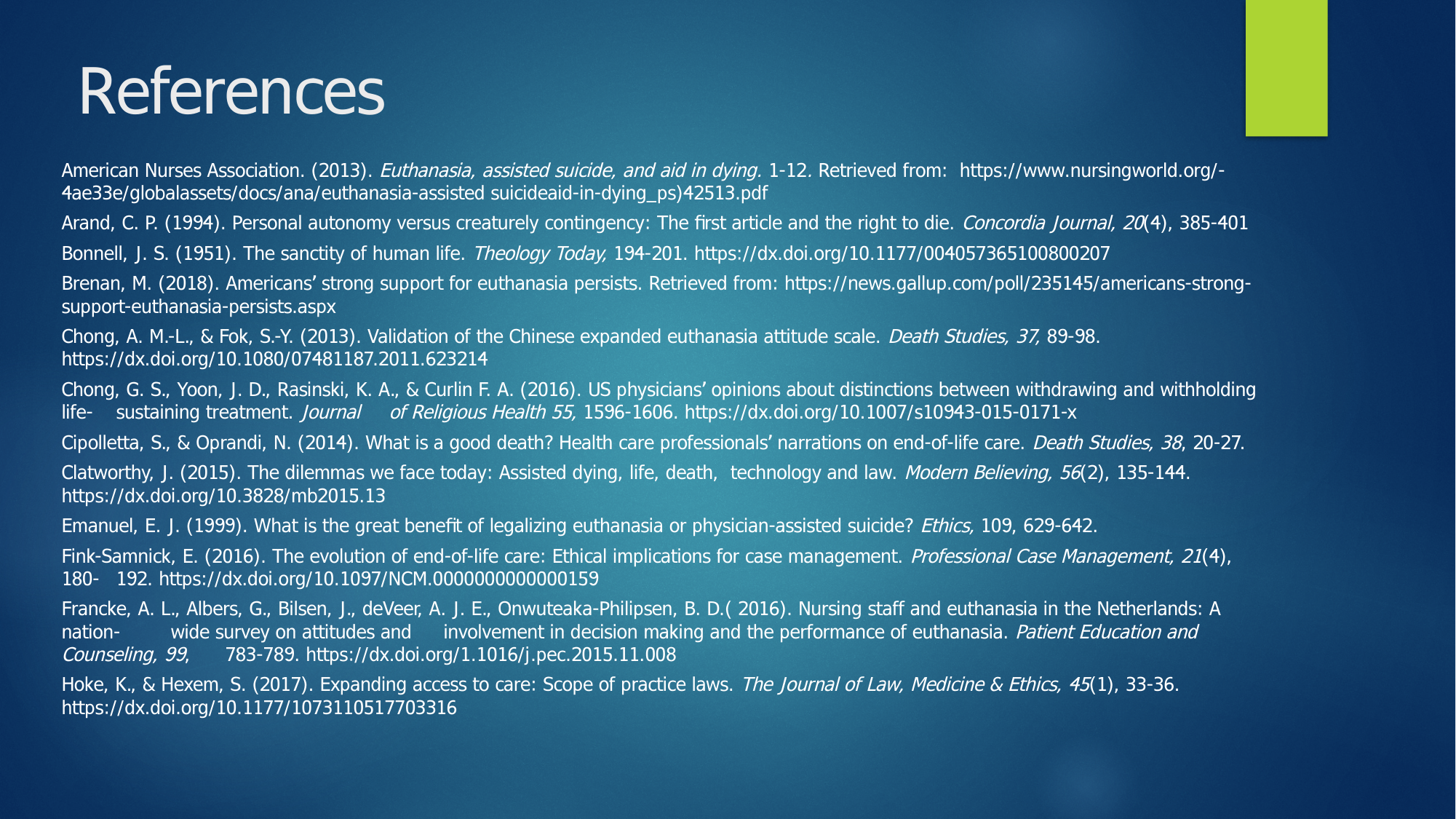

# References
American Nurses Association. (2013). Euthanasia, assisted suicide, and aid in dying. 1-12. Retrieved from:  https://www.nursingworld.org/- 	4ae33e/globalassets/docs/ana/euthanasia-assisted suicideaid-in-dying_ps)42513.pdf
Arand, C. P. (1994). Personal autonomy versus creaturely contingency: The first article and the right to die. Concordia Journal, 20(4), 385-401
Bonnell, J. S. (1951). The sanctity of human life. Theology Today, 194-201. https://dx.doi.org/10.1177/004057365100800207
Brenan, M. (2018). Americans’ strong support for euthanasia persists. Retrieved from: https://news.gallup.com/poll/235145/americans-strong-	support-euthanasia-persists.aspx
Chong, A. M.-L., & Fok, S.-Y. (2013). Validation of the Chinese expanded euthanasia attitude scale. Death Studies, 37, 89-98.   	https://dx.doi.org/10.1080/07481187.2011.623214
Chong, G. S., Yoon, J. D., Rasinski, K. A., & Curlin F. A. (2016). US physicians’ opinions about distinctions between withdrawing and withholding life-	sustaining treatment. Journal 	of Religious Health 55, 1596-1606. https://dx.doi.org/10.1007/s10943-015-0171-x
Cipolletta, S., & Oprandi, N. (2014). What is a good death? Health care professionals’ narrations on end-of-life care. Death Studies, 38, 20-27.
Clatworthy, J. (2015). The dilemmas we face today: Assisted dying, life, death,  technology and law. Modern Believing, 56(2), 135-144. 	https://dx.doi.org/10.3828/mb2015.13
Emanuel, E. J. (1999). What is the great benefit of legalizing euthanasia or physician-assisted suicide? Ethics, 109, 629-642.
Fink-Samnick, E. (2016). The evolution of end-of-life care: Ethical implications for case management. Professional Case Management, 21(4), 180-	192. https://dx.doi.org/10.1097/NCM.0000000000000159
Francke, A. L., Albers, G., Bilsen, J., deVeer, A. J. E., Onwuteaka-Philipsen, B. D.( 2016). Nursing staff and euthanasia in the Netherlands: A nation-	wide survey on attitudes and 	involvement in decision making and the performance of euthanasia. Patient Education and Counseling, 99, 	783-789. https://dx.doi.org/1.1016/j.pec.2015.11.008
Hoke, K., & Hexem, S. (2017). Expanding access to care: Scope of practice laws. The Journal of Law, Medicine & Ethics, 45(1), 33-36. 	https://dx.doi.org/10.1177/1073110517703316